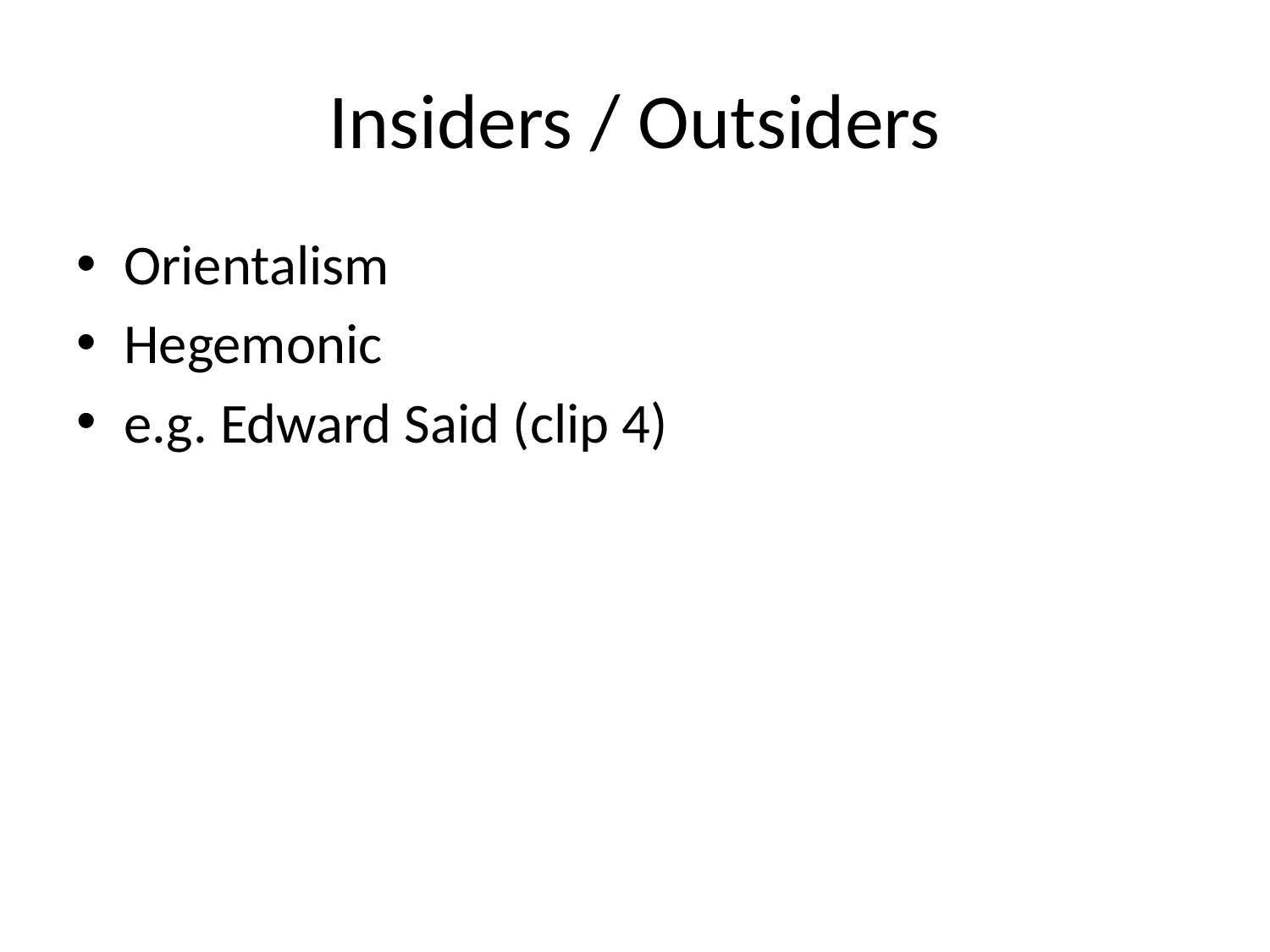

# Insiders / Outsiders
Orientalism
Hegemonic
e.g. Edward Said (clip 4)